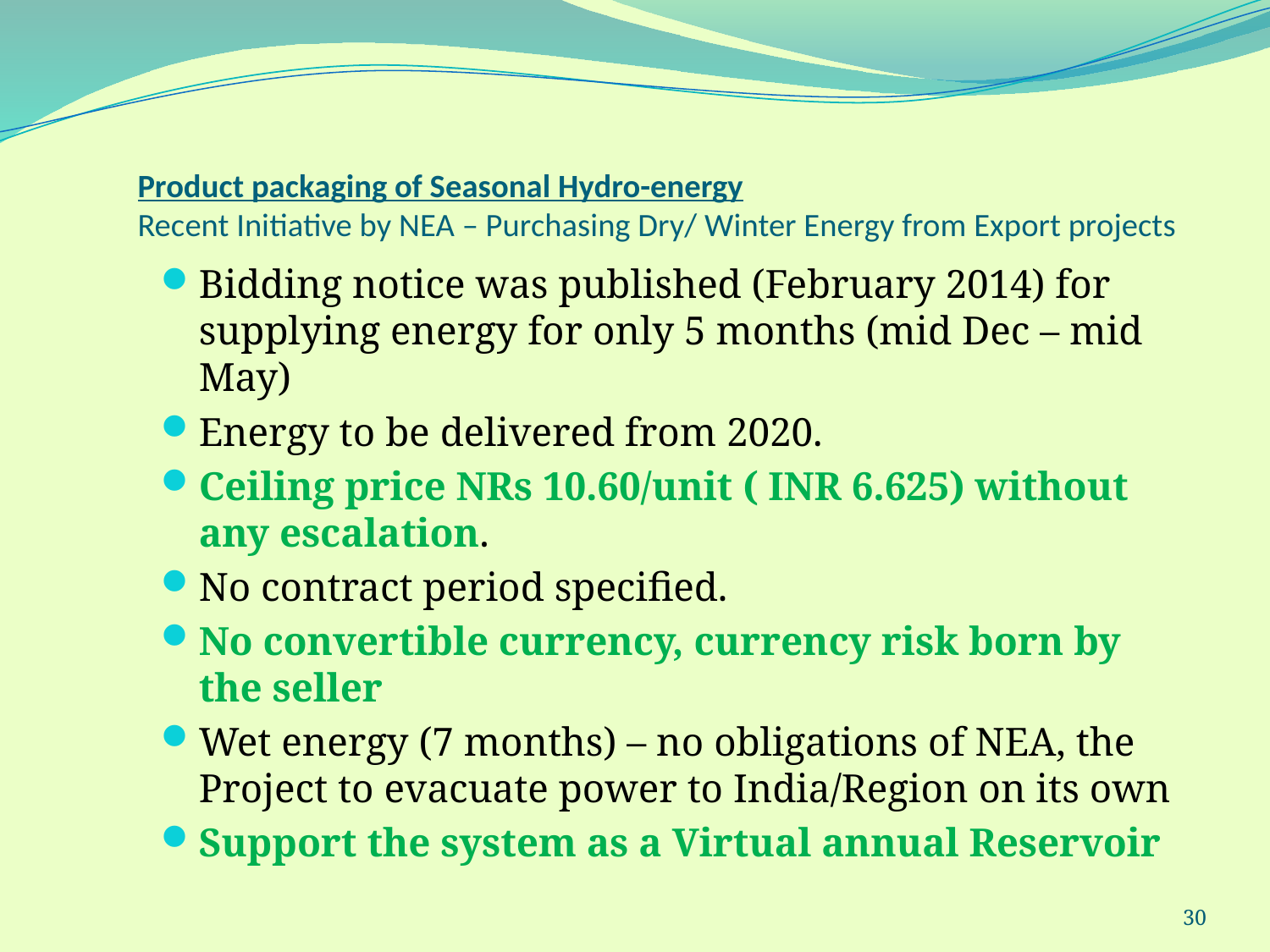

# Product packaging of Seasonal Hydro-energy Recent Initiative by NEA – Purchasing Dry/ Winter Energy from Export projects
Bidding notice was published (February 2014) for supplying energy for only 5 months (mid Dec – mid May)
Energy to be delivered from 2020.
Ceiling price NRs 10.60/unit ( INR 6.625) without any escalation.
No contract period specified.
No convertible currency, currency risk born by the seller
Wet energy (7 months) – no obligations of NEA, the Project to evacuate power to India/Region on its own
Support the system as a Virtual annual Reservoir

30